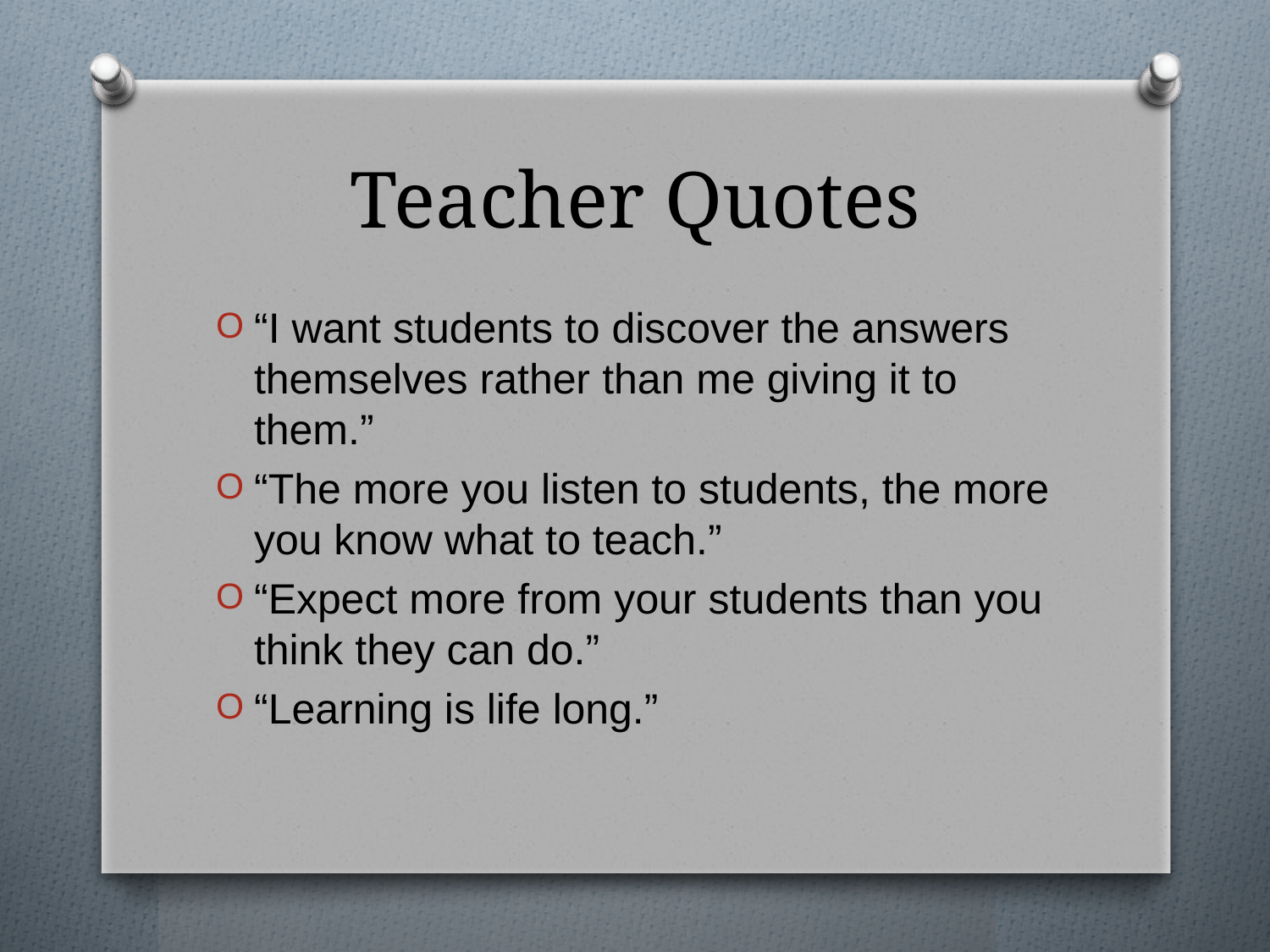

# Teacher Quotes
“I want students to discover the answers themselves rather than me giving it to them.”
“The more you listen to students, the more you know what to teach.”
“Expect more from your students than you think they can do.”
“Learning is life long.”